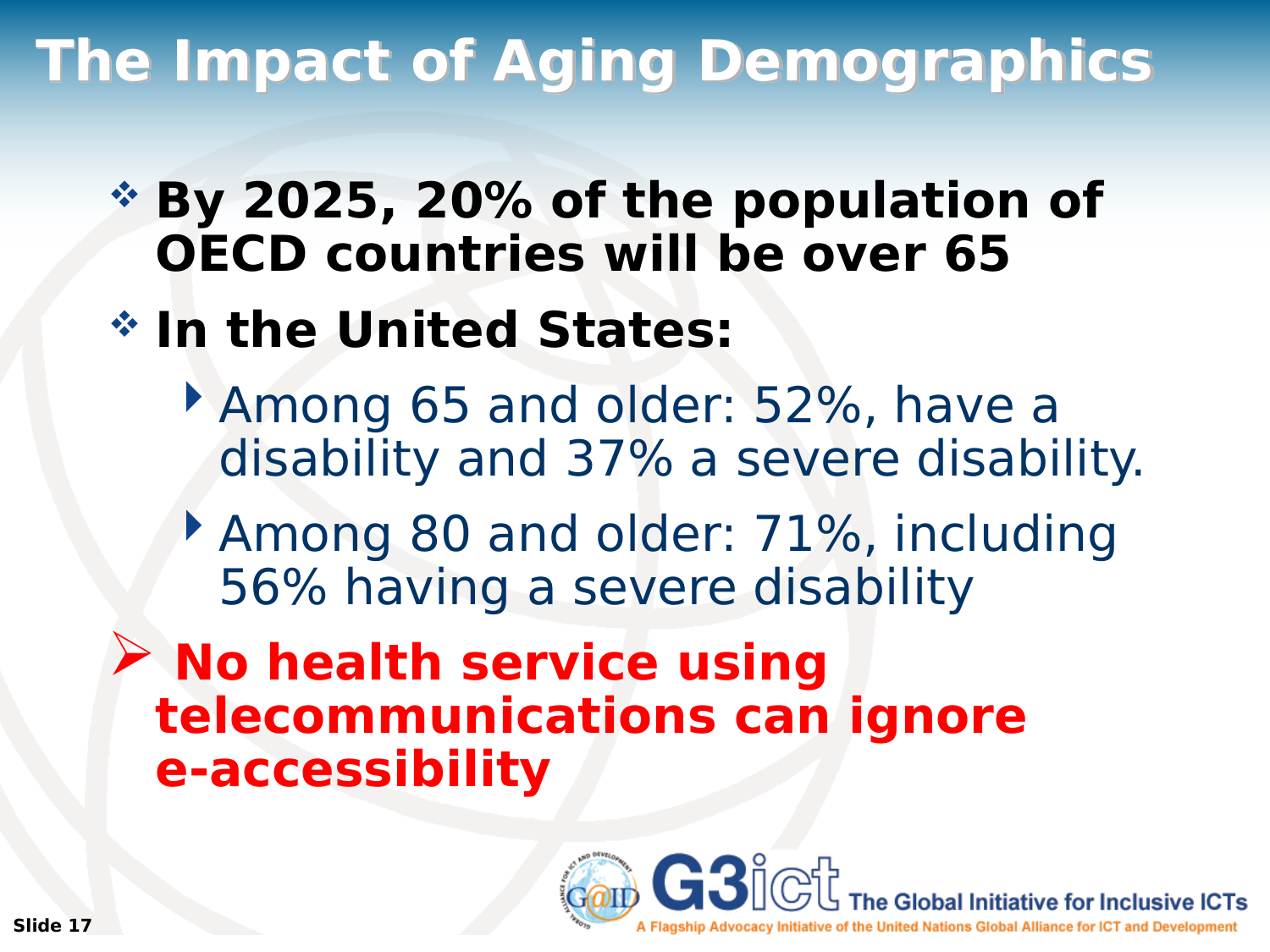

# The Impact of Aging Demographics
By 2025, 20% of the population of OECD countries will be over 65
In the United States:
Among 65 and older: 52%, have a disability and 37% a severe disability.
Among 80 and older: 71%, including 56% having a severe disability
 No health service using telecommunications can ignore
e-accessibility